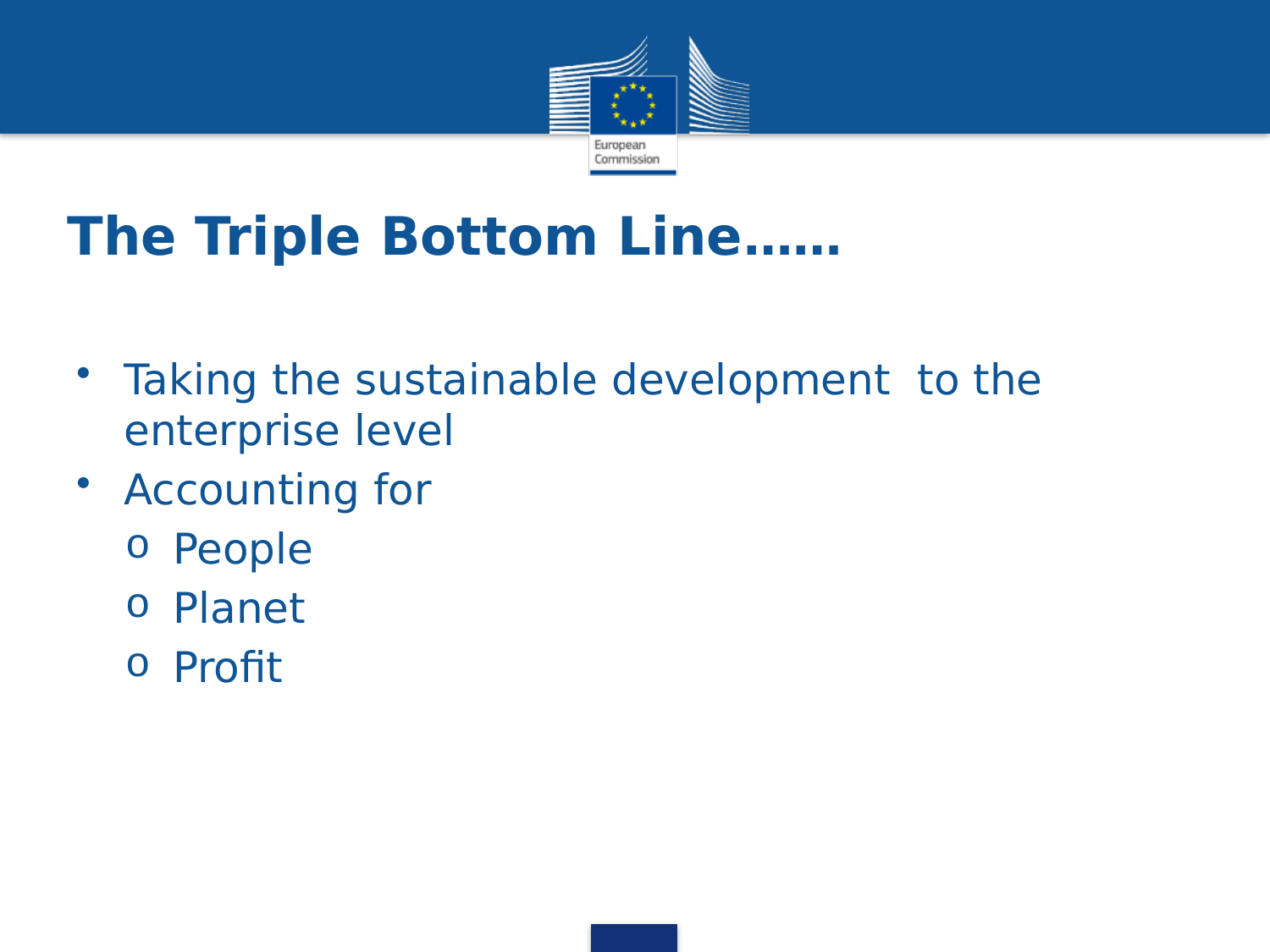

# The Triple Bottom Line……
Taking the sustainable development  to the enterprise level
Accounting for
People
Planet
Profit